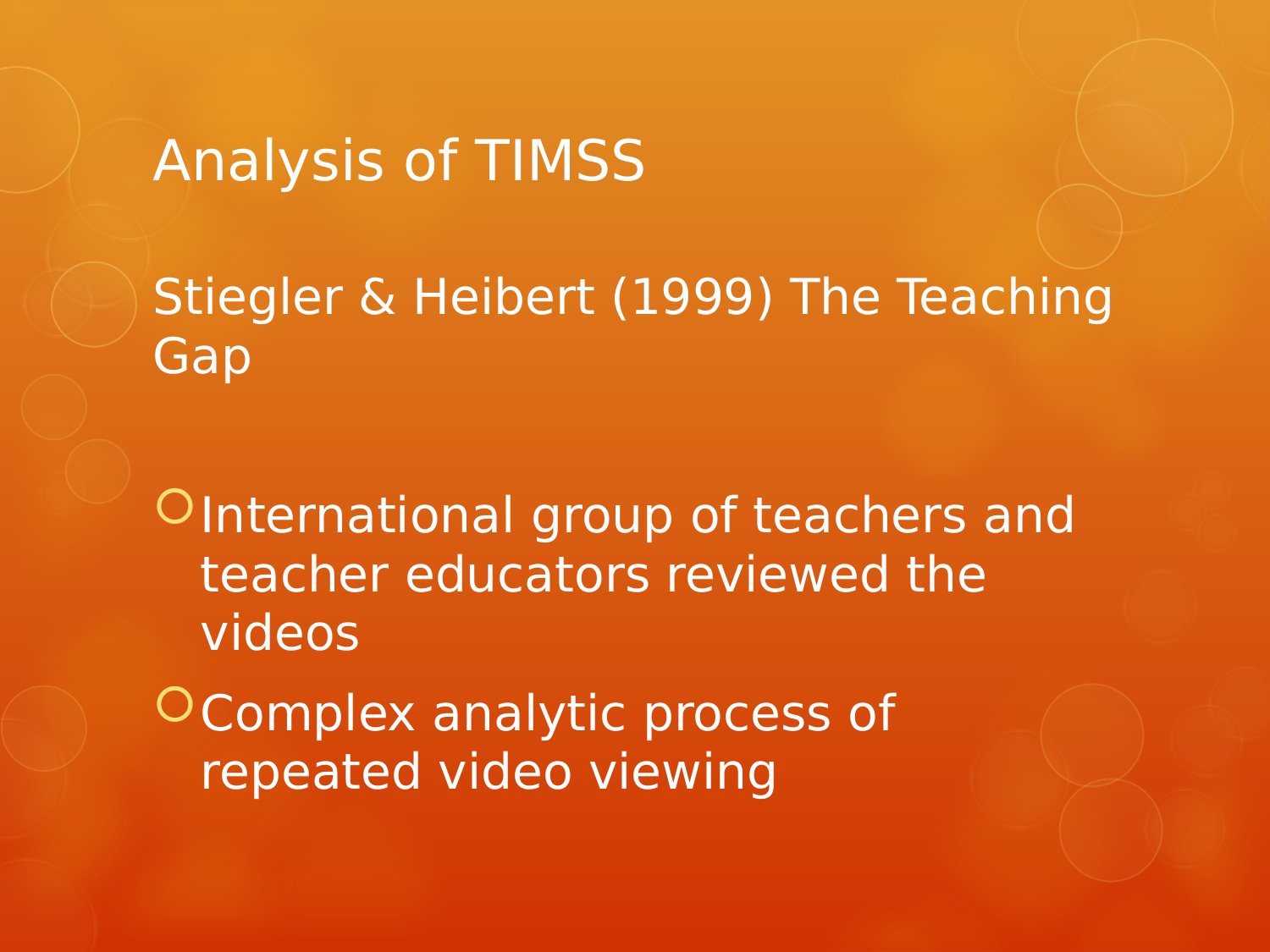

# Analysis of TIMSS
Stiegler & Heibert (1999) The Teaching Gap

International group of teachers and teacher educators reviewed the videos
Complex analytic process of repeated video viewing